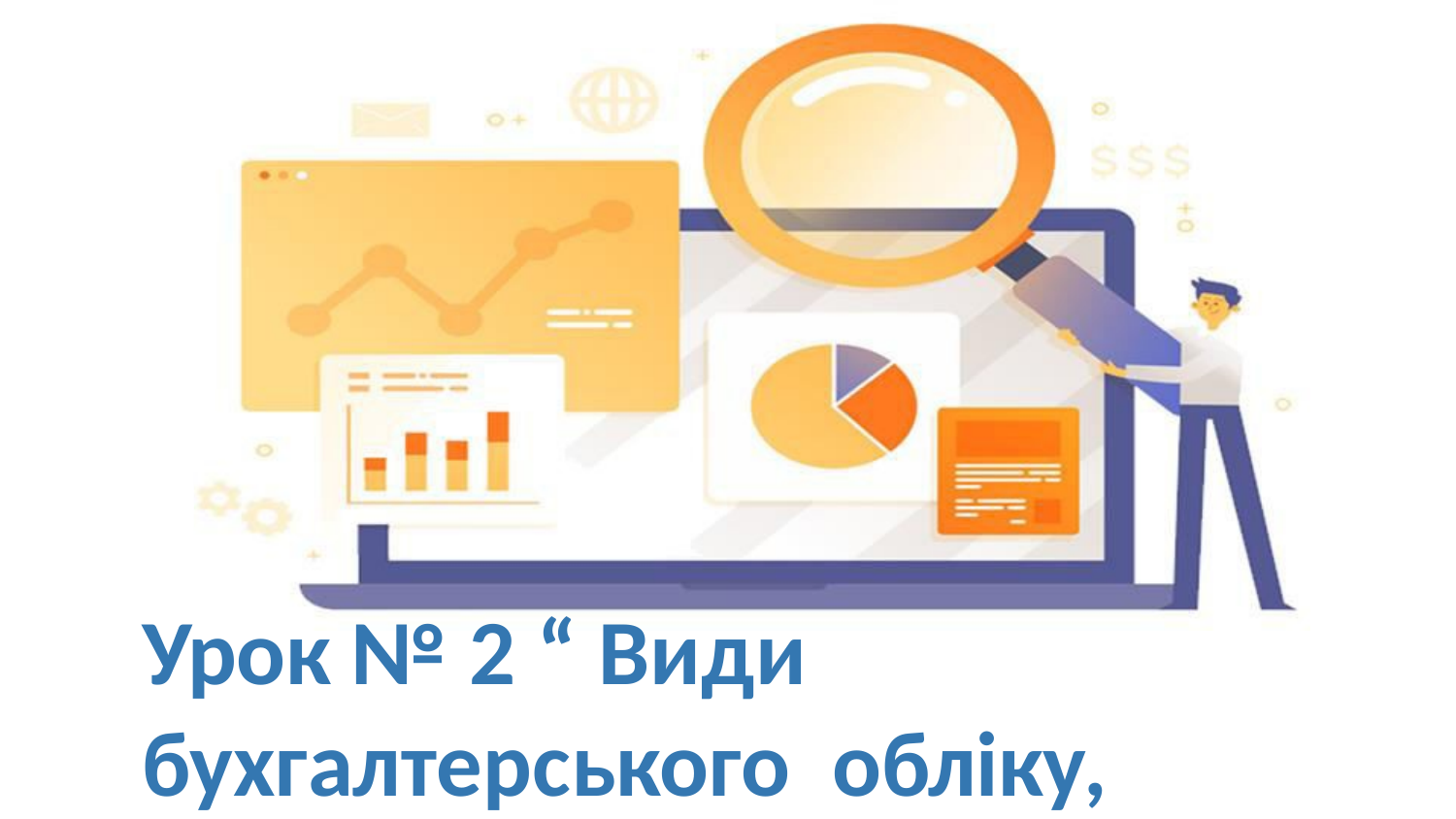

# Урок № 2 “ Види бухгалтерського  обліку, об’єкти та завдання ”